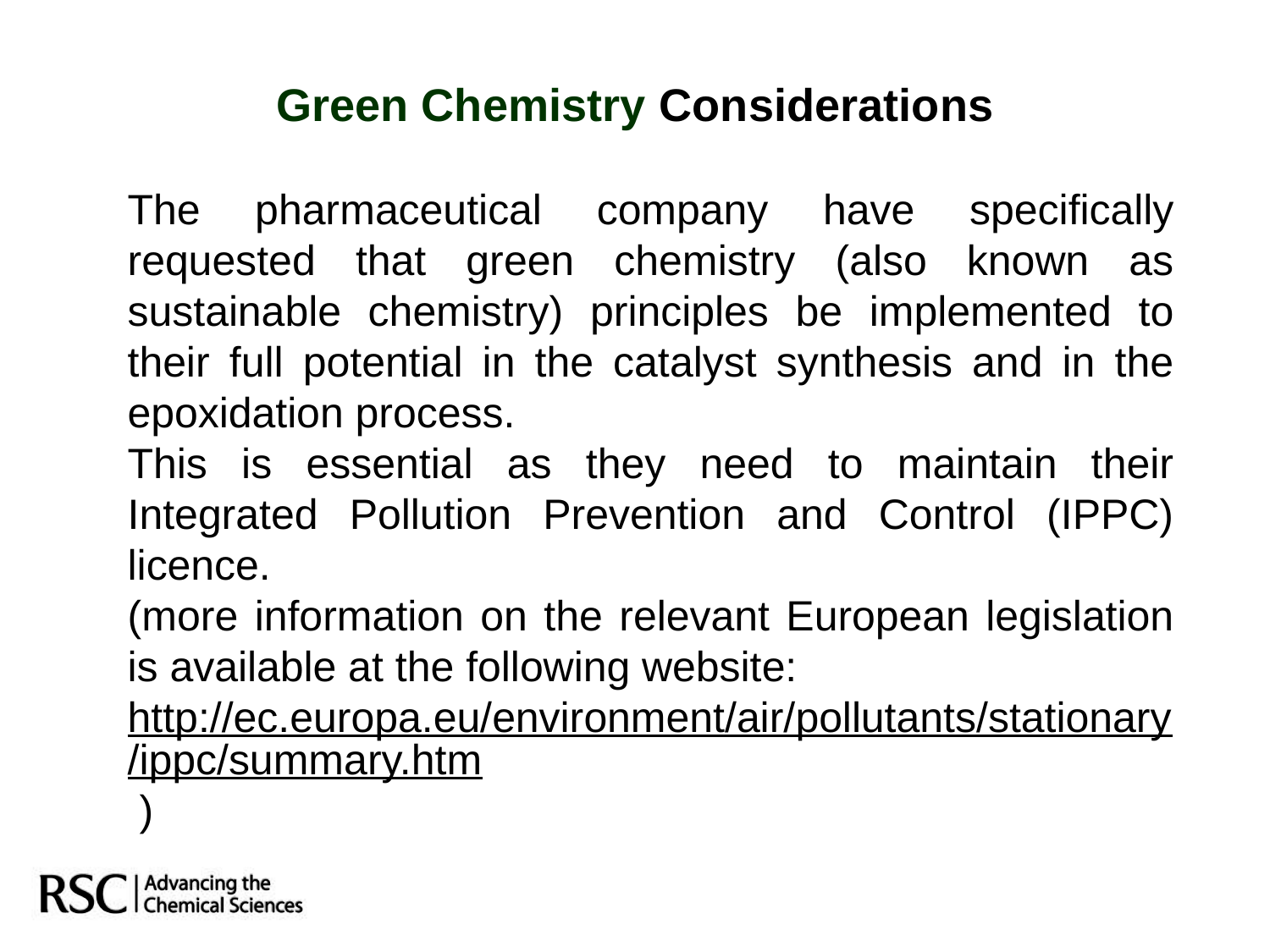

Green Chemistry Considerations
The pharmaceutical company have specifically requested that green chemistry (also known as sustainable chemistry) principles be implemented to their full potential in the catalyst synthesis and in the epoxidation process.
This is essential as they need to maintain their Integrated Pollution Prevention and Control (IPPC) licence.
(more information on the relevant European legislation is available at the following website:
http://ec.europa.eu/environment/air/pollutants/stationary/ippc/summary.htm )